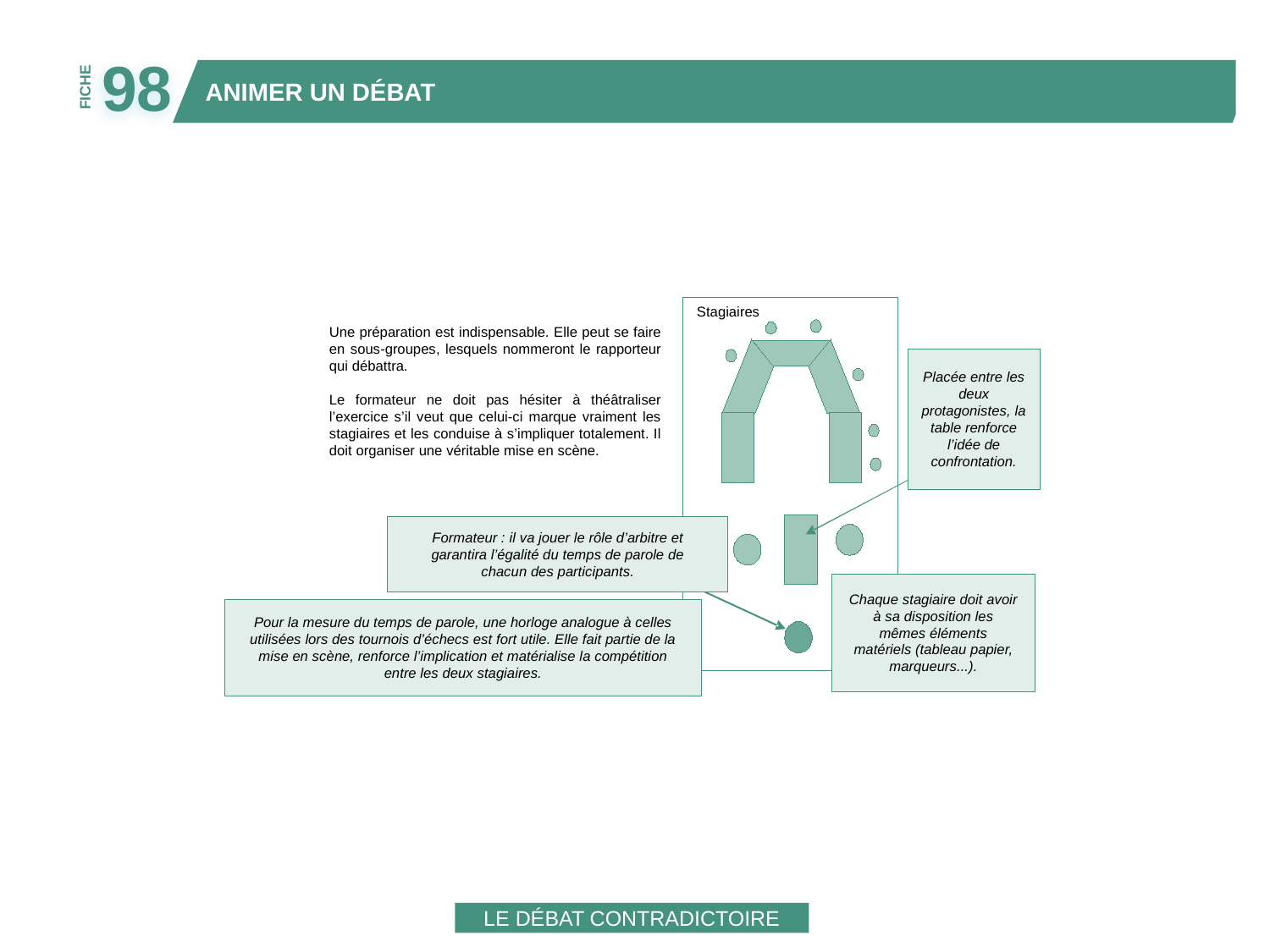

98

ANIMER UN DÉBAT
FICHE

Stagiaires

Une préparation est indispensable. Elle peut se faire en sous-groupes, lesquels nommeront le rapporteur qui débattra.

Le formateur ne doit pas hésiter à théâtraliser l’exercice s’il veut que celui-ci marque vraiment les stagiaires et les conduise à s’impliquer totalement. Il doit organiser une véritable mise en scène.

Placée entre les
deux
protagonistes, la
table renforce
l’idée de
confrontation.

Formateur : il va jouer le rôle d’arbitre et
garantira l’égalité du temps de parole de
chacun des participants.

Chaque stagiaire doit avoir
à sa disposition les
mêmes éléments
matériels (tableau papier,
marqueurs...).

Pour la mesure du temps de parole, une horloge analogue à celles
utilisées lors des tournois d’échecs est fort utile. Elle fait partie de la
mise en scène, renforce l’implication et matérialise la compétition
entre les deux stagiaires.

LE DÉBAT CONTRADICTOIRE